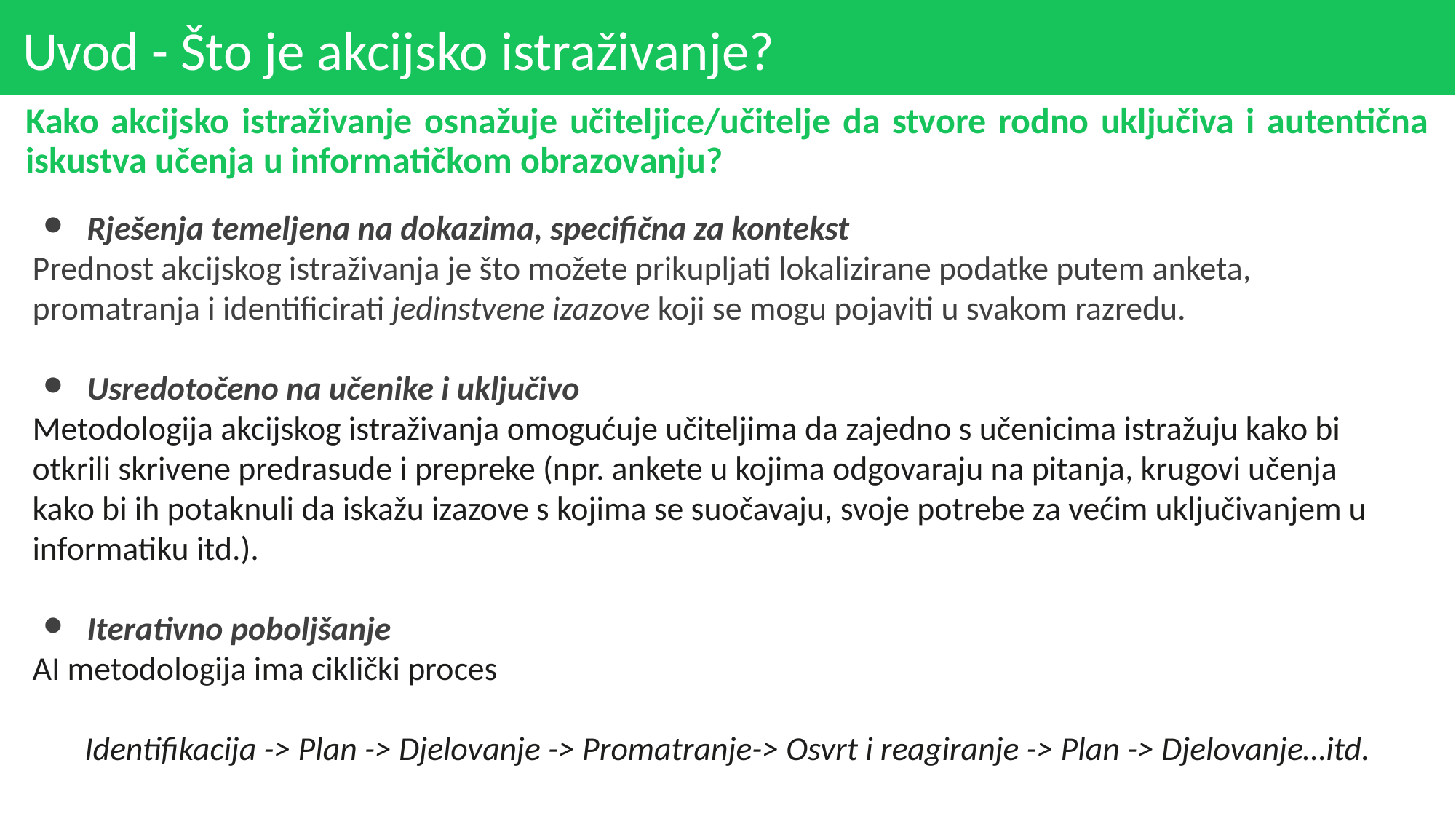

# Uvod - Što je akcijsko istraživanje?
Kako akcijsko istraživanje osnažuje učiteljice/učitelje da stvore rodno uključiva i autentična iskustva učenja u informatičkom obrazovanju?

Rješenja temeljena na dokazima, specifična za kontekst
Prednost akcijskog istraživanja je što možete prikupljati lokalizirane podatke putem anketa, promatranja i identificirati jedinstvene izazove koji se mogu pojaviti u svakom razredu.

Usredotočeno na učenike i uključivo
Metodologija akcijskog istraživanja omogućuje učiteljima da zajedno s učenicima istražuju kako bi otkrili skrivene predrasude i prepreke (npr. ankete u kojima odgovaraju na pitanja, krugovi učenja kako bi ih potaknuli da iskažu izazove s kojima se suočavaju, svoje potrebe za većim uključivanjem u informatiku itd.).

Iterativno poboljšanje
AI metodologija ima ciklički proces

       Identifikacija -> Plan -> Djelovanje -> Promatranje-> Osvrt i reagiranje -> Plan -> Djelovanje…itd.